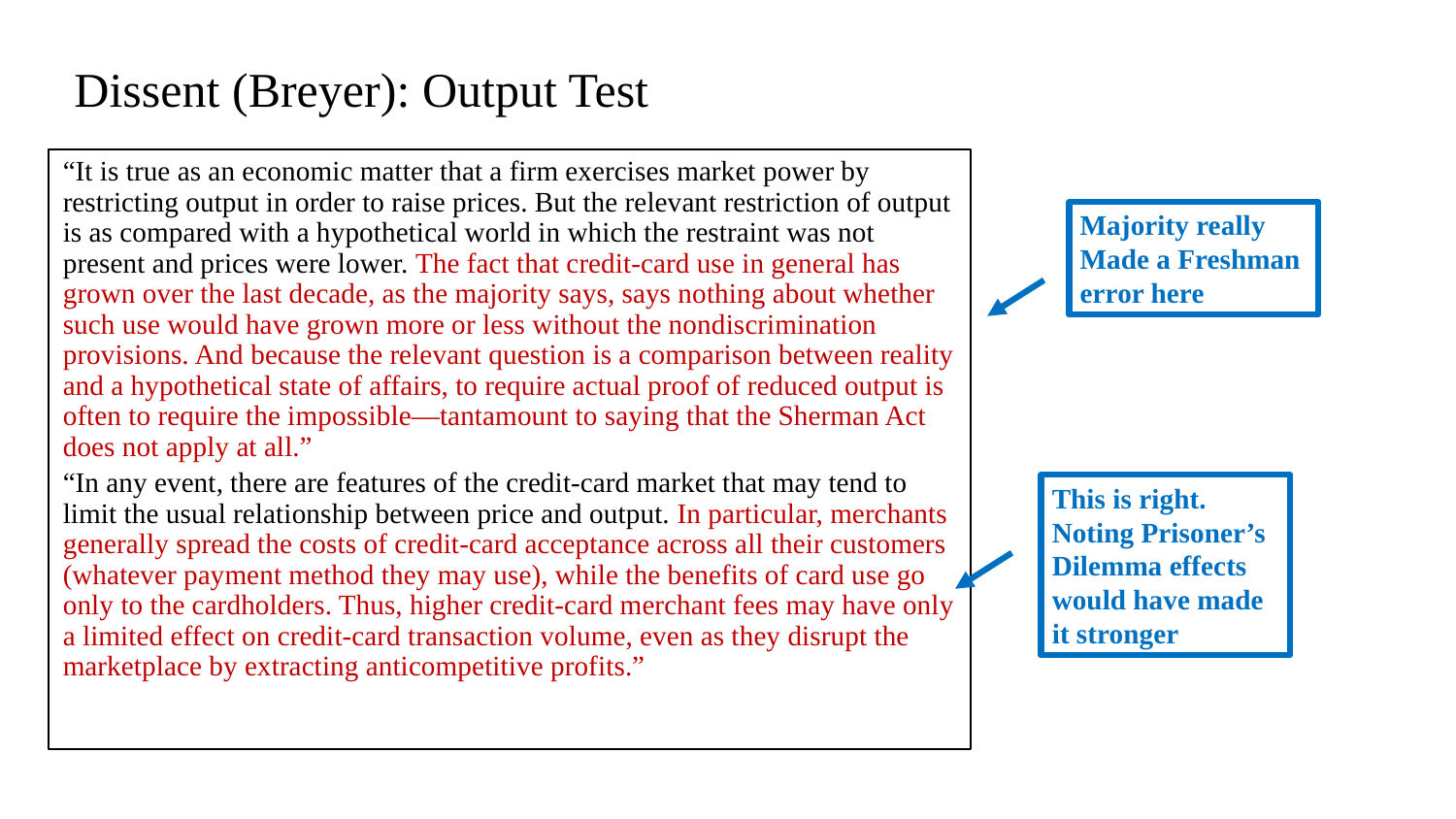

# Dissent (Breyer): Output Test
“It is true as an economic matter that a firm exercises market power by restricting output in order to raise prices. But the relevant restriction of output is as compared with a hypothetical world in which the restraint was not present and prices were lower. The fact that credit-card use in general has grown over the last decade, as the majority says, says nothing about whether such use would have grown more or less without the nondiscrimination provisions. And because the relevant question is a comparison between reality and a hypothetical state of affairs, to require actual proof of reduced output is often to require the impossible—tantamount to saying that the Sherman Act does not apply at all.”
“In any event, there are features of the credit-card market that may tend to limit the usual relationship between price and output. In particular, merchants generally spread the costs of credit-card acceptance across all their customers (whatever payment method they may use), while the benefits of card use go only to the cardholders. Thus, higher credit-card merchant fees may have only a limited effect on credit-card transaction volume, even as they disrupt the marketplace by extracting anticompetitive profits.”

Majority really
Made a Freshman error here
This is right. Noting Prisoner’s Dilemma effects would have made it stronger